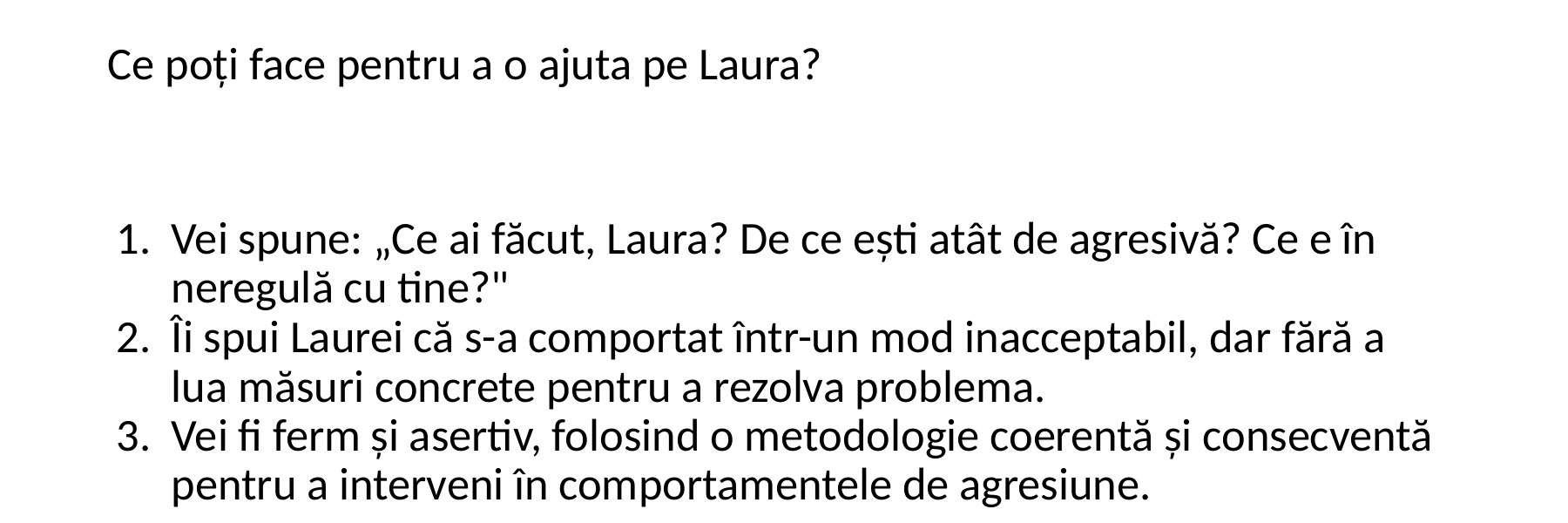

Ce poți face pentru a o ajuta pe Laura?

Vei spune: „Ce ai făcut, Laura? De ce ești atât de agresivă? Ce e în neregulă cu tine?"
Îi spui Laurei că s-a comportat într-un mod inacceptabil, dar fără a lua măsuri concrete pentru a rezolva problema.
Vei fi ferm și asertiv, folosind o metodologie coerentă și consecventă pentru a interveni în comportamentele de agresiune.